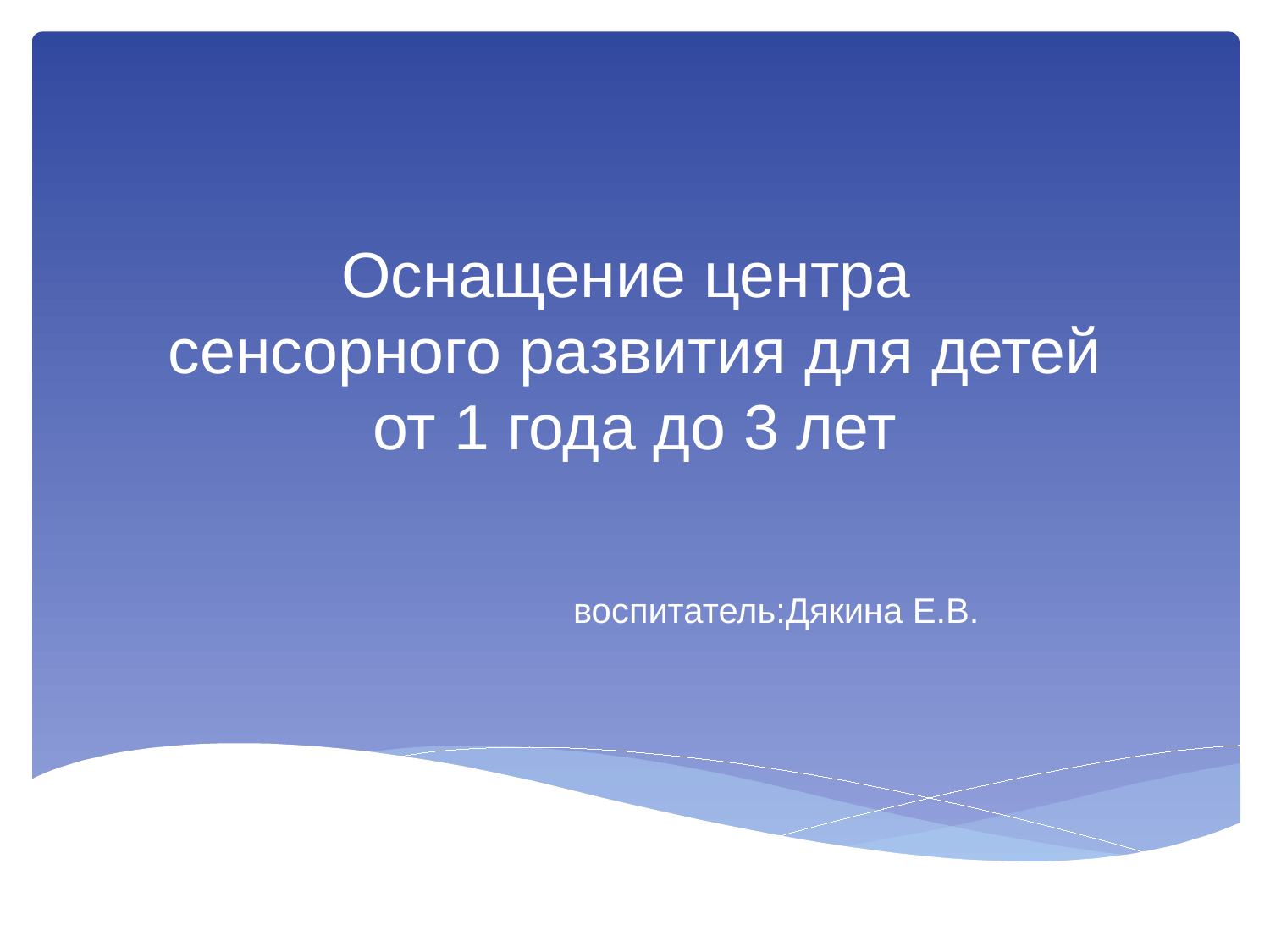

# Оснащение центра сенсорного развития для детей от 1 года до 3 лет
                                                                                                                      воспитатель:Дякина Е.В.